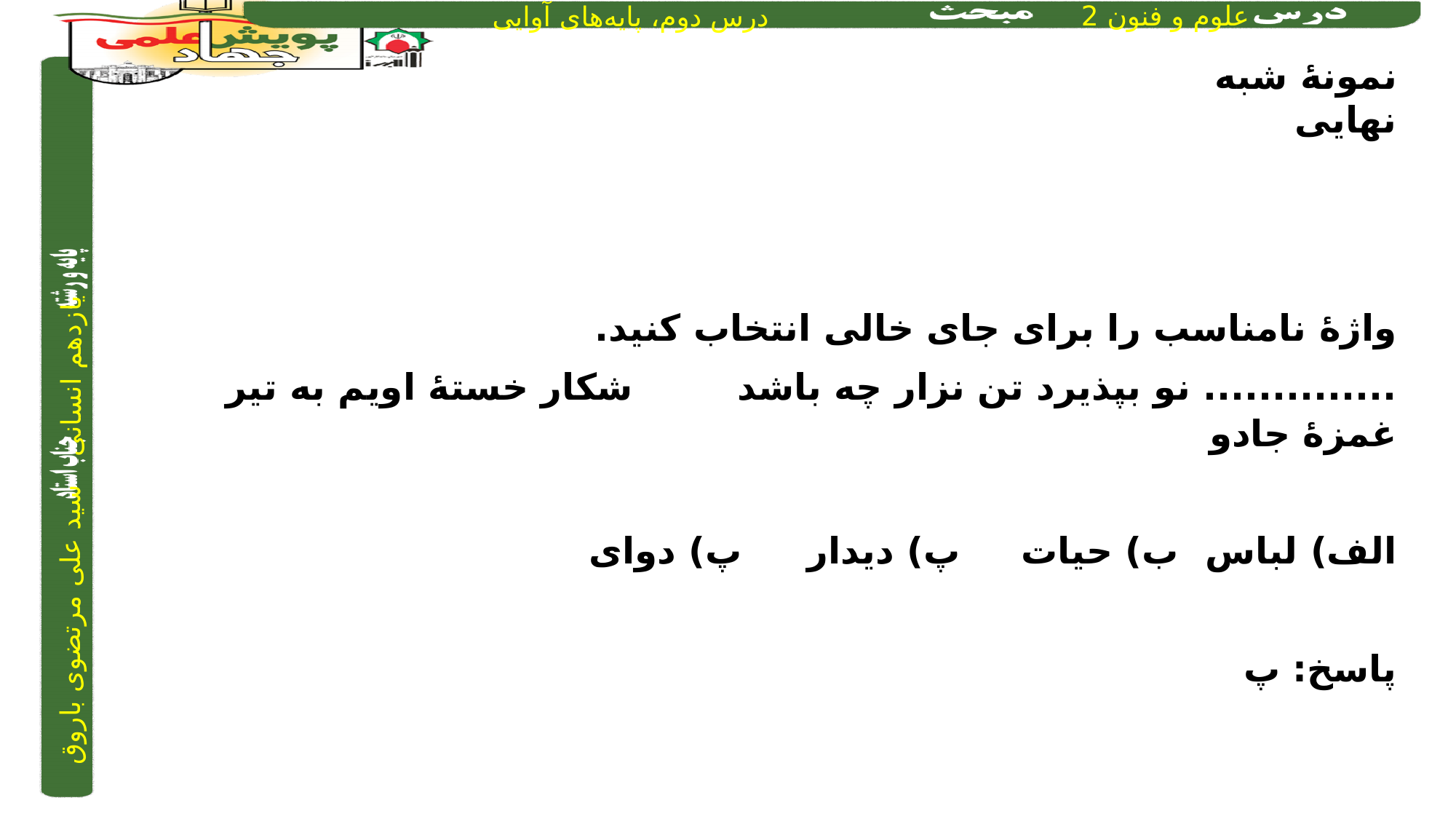

نمونۀ شبه نهایی
واژۀ نامناسب را برای جای خالی انتخاب کنید.
.............. نو بپذیرد تن نزار چه باشد		شکار خستۀ اویم به تیر غمزۀ جادو

الف) لباس		ب) حیات		پ) دیدار		پ) دوای

پاسخ: پ